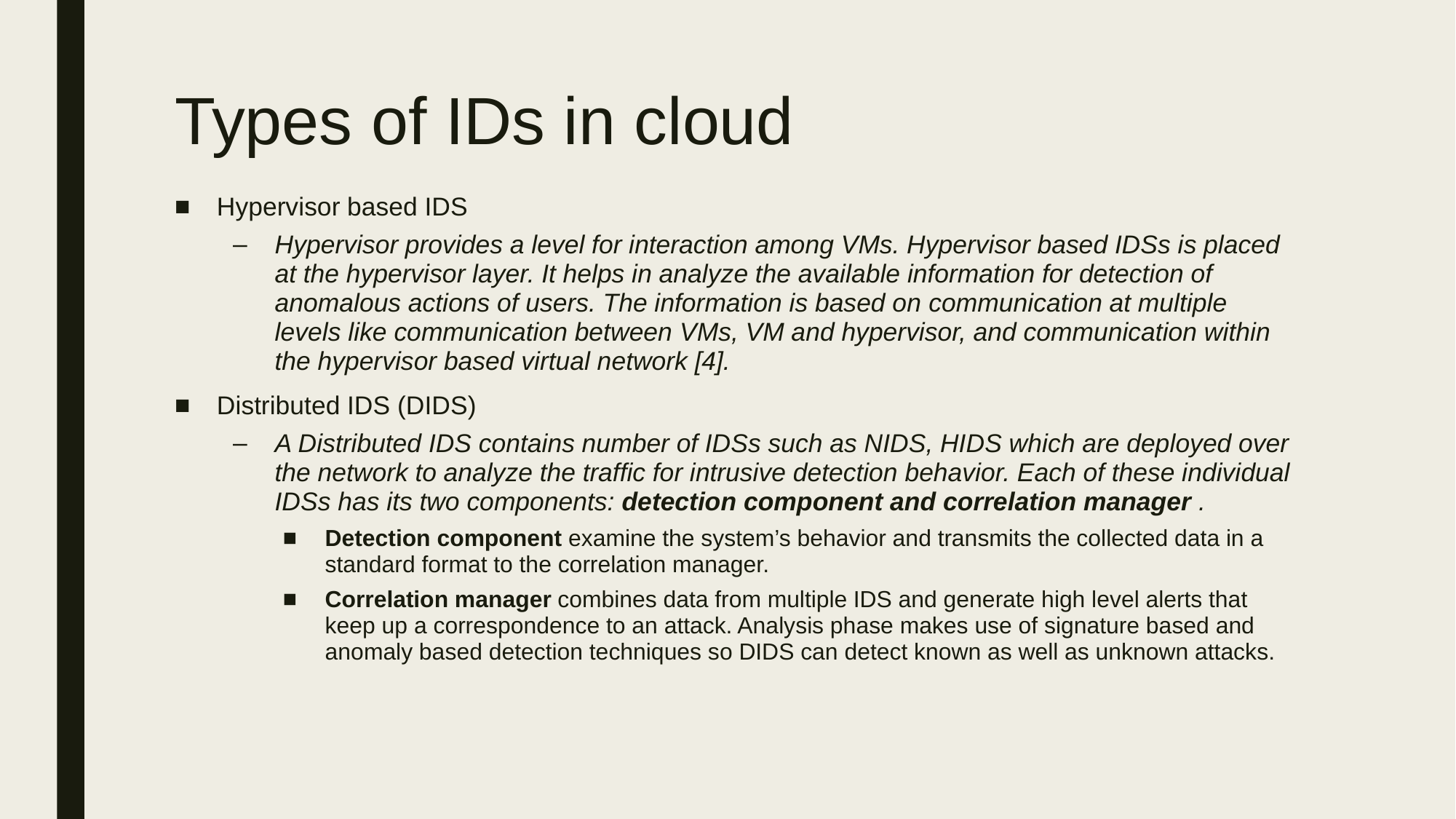

# Types of IDs in cloud
Hypervisor based IDS
Hypervisor provides a level for interaction among VMs. Hypervisor based IDSs is placed at the hypervisor layer. It helps in analyze the available information for detection of anomalous actions of users. The information is based on communication at multiple levels like communication between VMs, VM and hypervisor, and communication within the hypervisor based virtual network [4].
Distributed IDS (DIDS)
A Distributed IDS contains number of IDSs such as NIDS, HIDS which are deployed over the network to analyze the traffic for intrusive detection behavior. Each of these individual IDSs has its two components: detection component and correlation manager .
Detection component examine the system’s behavior and transmits the collected data in a standard format to the correlation manager.
Correlation manager combines data from multiple IDS and generate high level alerts that keep up a correspondence to an attack. Analysis phase makes use of signature based and anomaly based detection techniques so DIDS can detect known as well as unknown attacks.